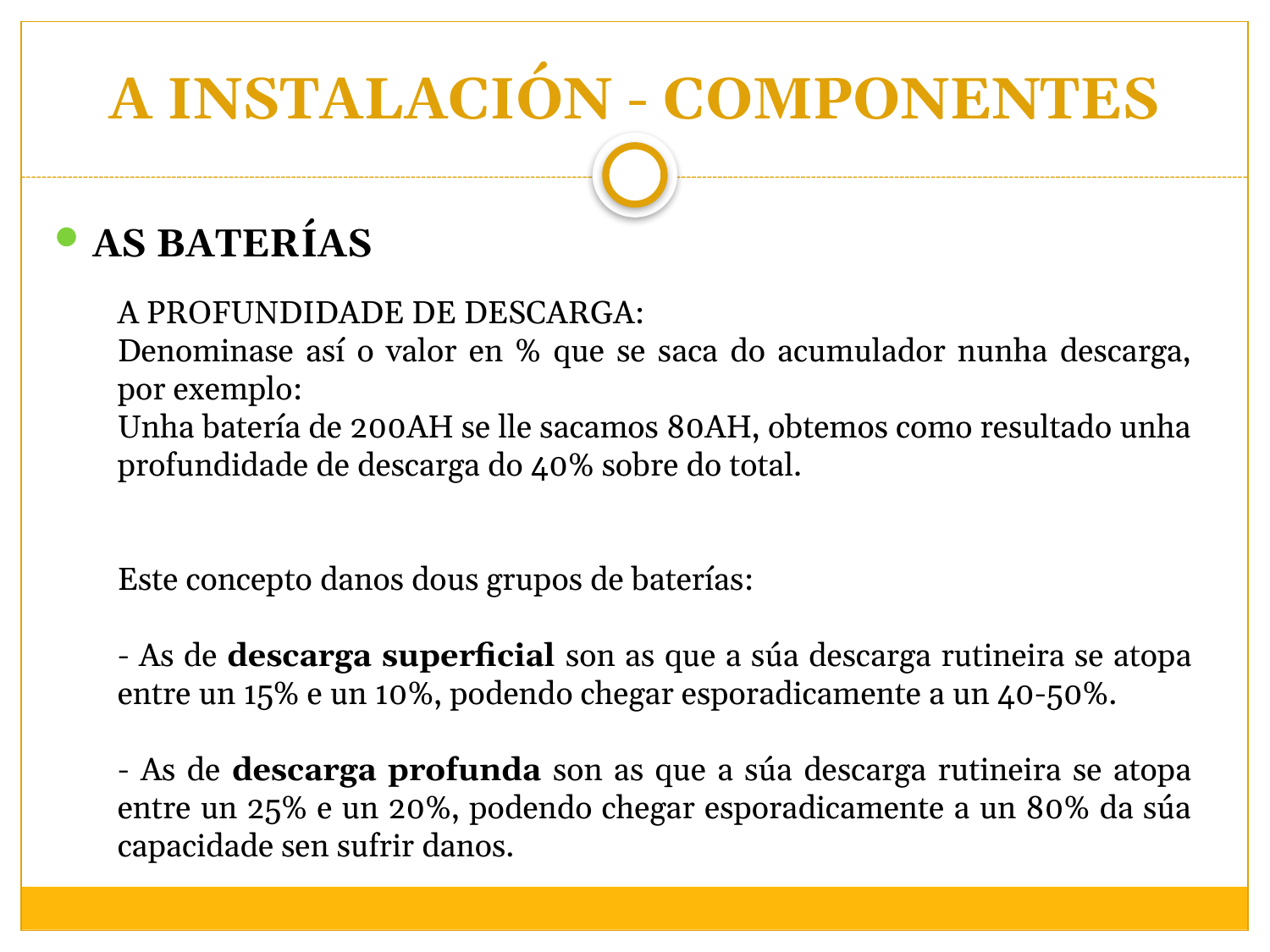

# A INSTALACIÓN - COMPONENTES
AS BATERÍAS
A PROFUNDIDADE DE DESCARGA:
Denominase así o valor en % que se saca do acumulador nunha descarga, por exemplo:
Unha batería de 200AH se lle sacamos 80AH, obtemos como resultado unha profundidade de descarga do 40% sobre do total.

Este concepto danos dous grupos de baterías:

- As de descarga superficial son as que a súa descarga rutineira se atopa entre un 15% e un 10%, podendo chegar esporadicamente a un 40-50%.

- As de descarga profunda son as que a súa descarga rutineira se atopa entre un 25% e un 20%, podendo chegar esporadicamente a un 80% da súa capacidade sen sufrir danos.